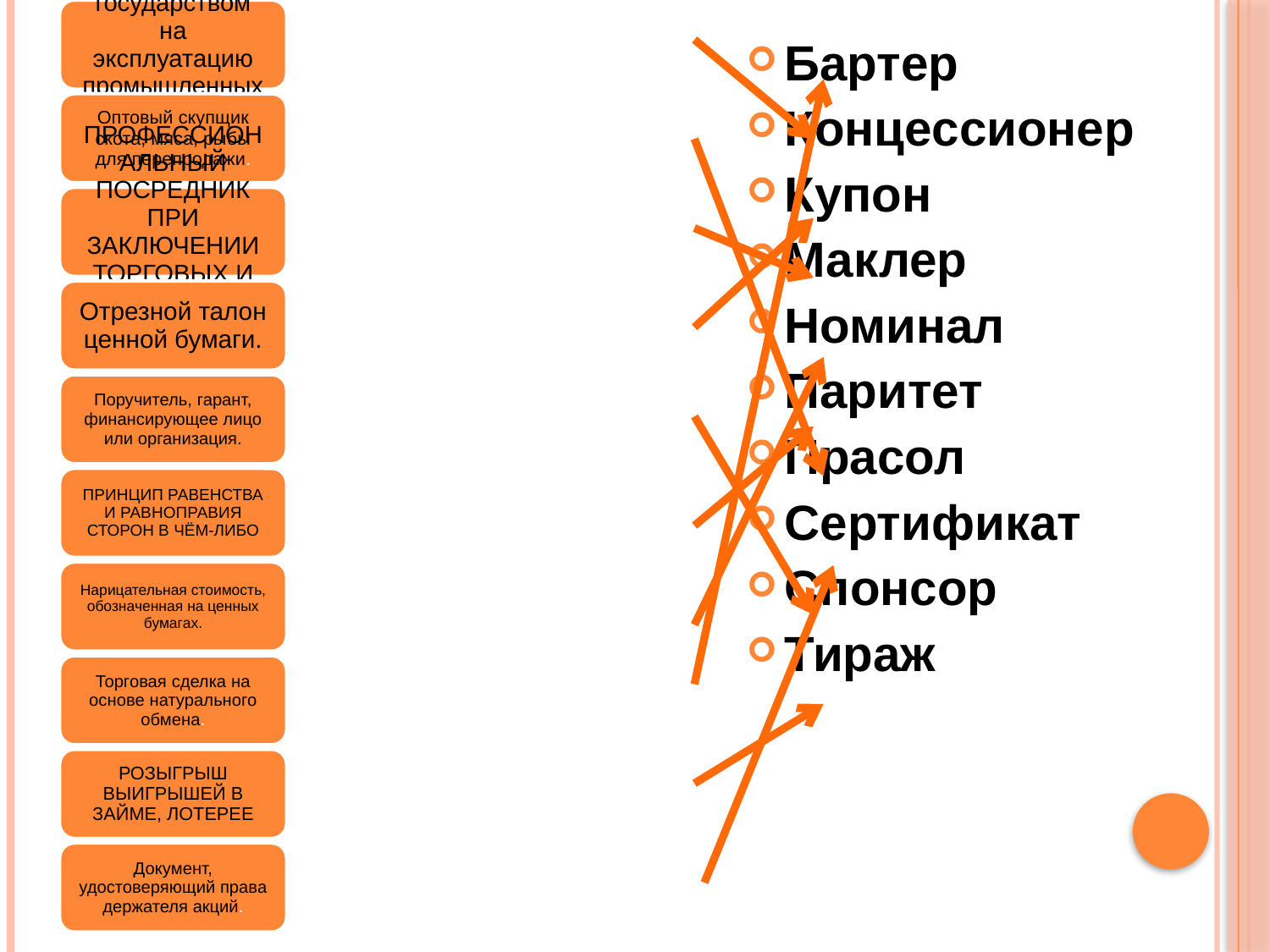

Поручитель, гарант, финансирующее лицо или организация.
ПРИНЦИП РАВЕНСТВА И РАВНОПРАВИЯ СТОРОН В ЧЁМ-ЛИБО
Нарицательная стоимость, обозначенная на ценных бумагах.
Торговая сделка на основе натурального обмена.
РОЗЫГРЫШ ВЫИГРЫШЕЙ В ЗАЙМЕ, ЛОТЕРЕЕ
Документ, удостоверяющий права держателя акций.
Бартер
Концессионер
Купон
Маклер
Номинал
Паритет
Прасол
Сертификат
Спонсор
Тираж